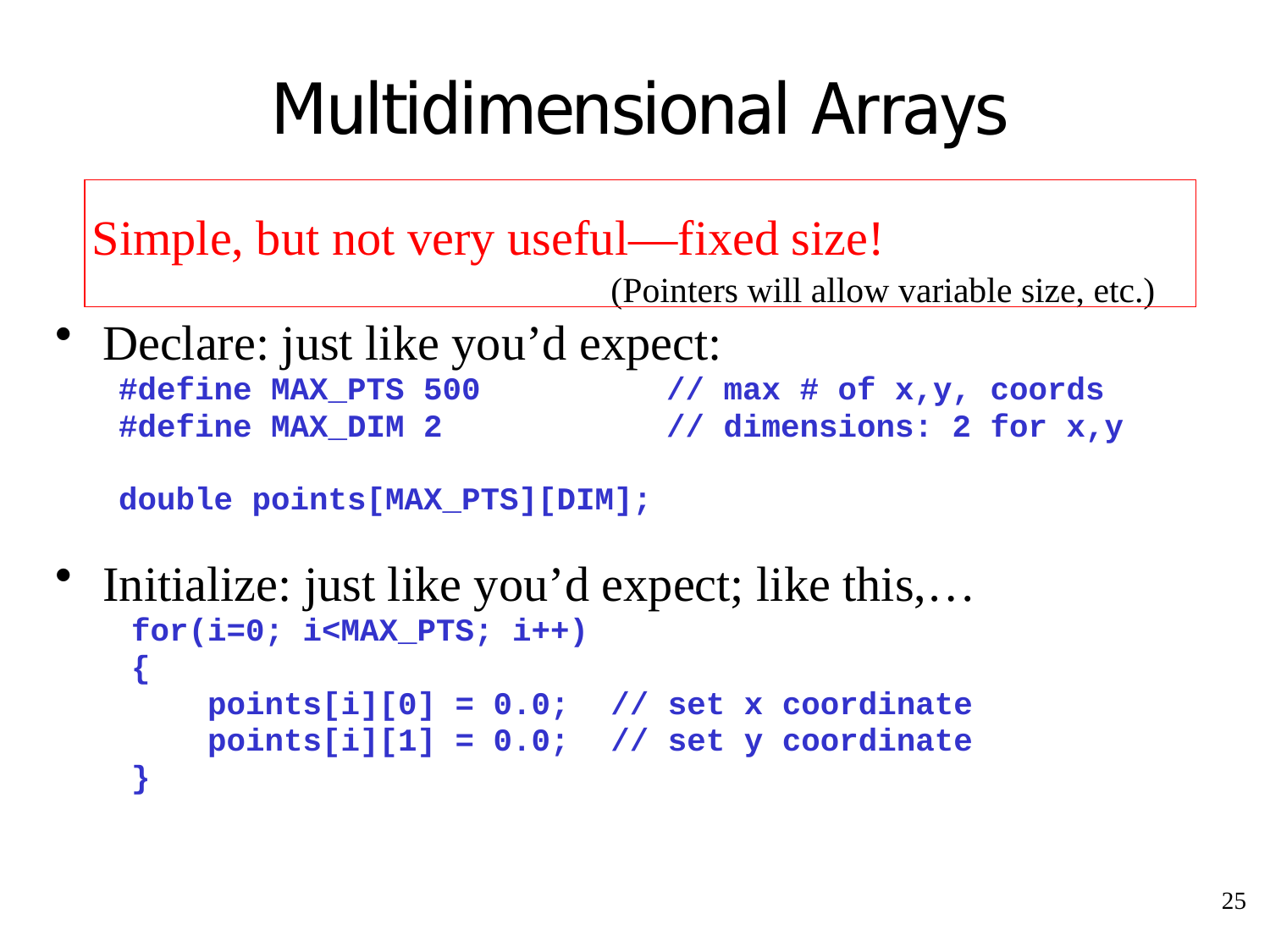

# Multidimensional Arrays

   Simple, but not very useful—fixed size!
				(Pointers will allow variable size, etc.)
Declare: just like you’d expect:
#define MAX_PTS 500		// max # of x,y, coords
#define MAX_DIM 2		// dimensions: 2 for x,y

double points[MAX_PTS][DIM];

Initialize: just like you’d expect; like this,…
    for(i=0; i<MAX_PTS; i++)
    {
        points[i][0] = 0.0;	// set x coordinate
        points[i][1] = 0.0;	// set y coordinate
    }

25